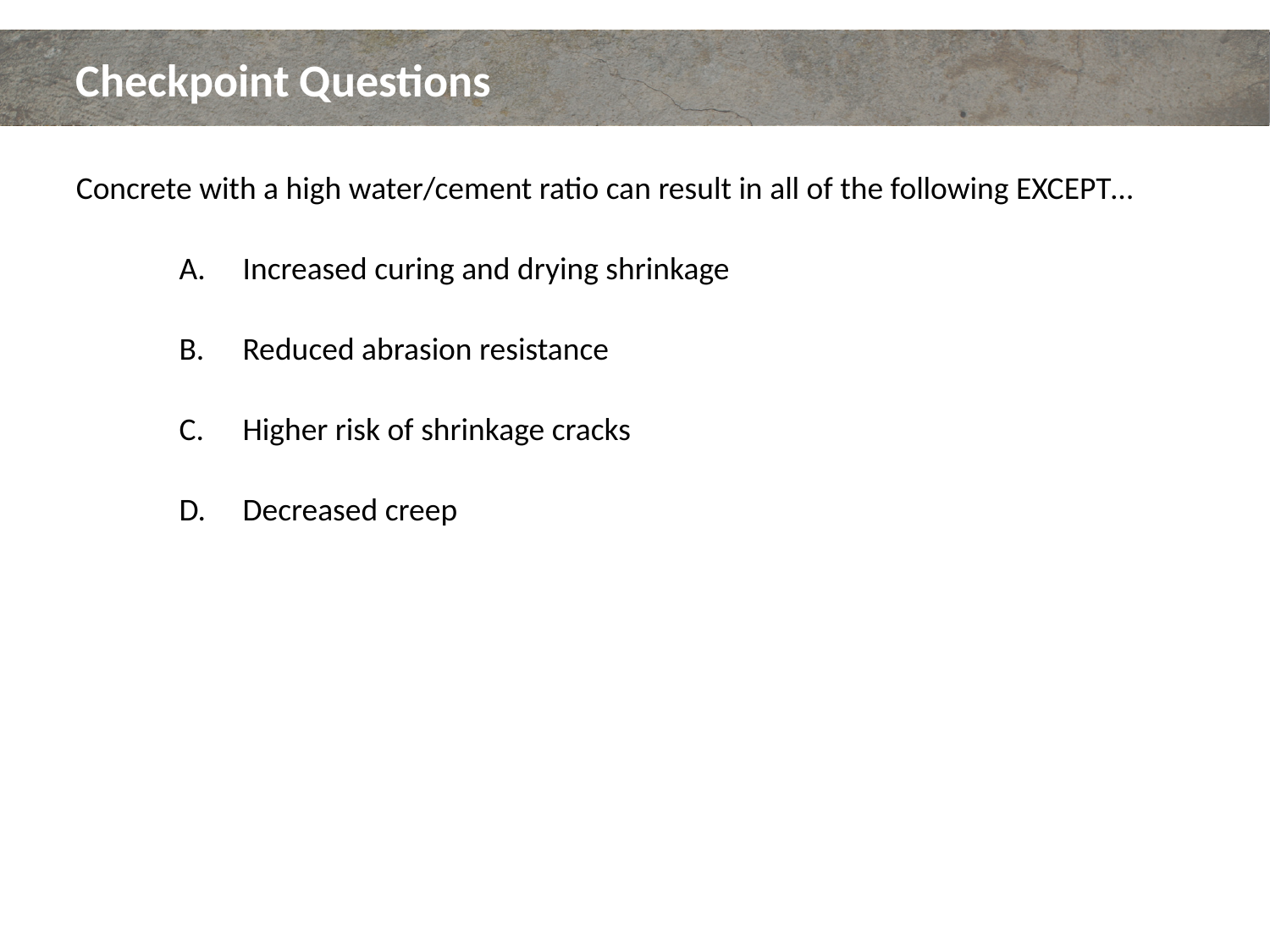

# Checkpoint Questions
Concrete with a high water/cement ratio can result in all of the following EXCEPT…
Increased curing and drying shrinkage
Reduced abrasion resistance
Higher risk of shrinkage cracks
Decreased creep